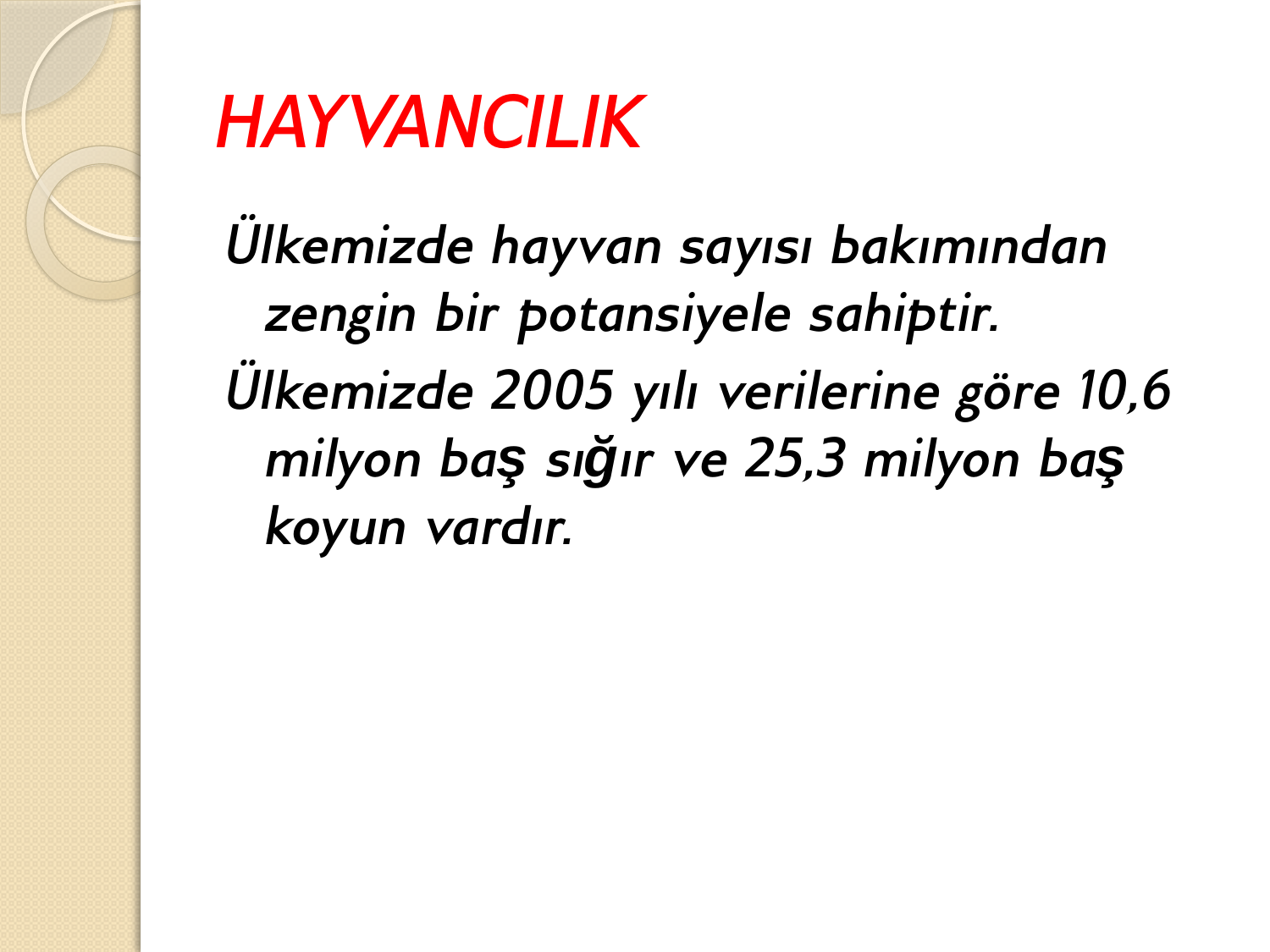

# HAYVANCILIK
Ülkemizde hayvan sayısı bakımından zengin bir potansiyele sahiptir.
Ülkemizde 2005 yılı verilerine göre 10,6 milyon baş sığır ve 25,3 milyon baş koyun vardır.